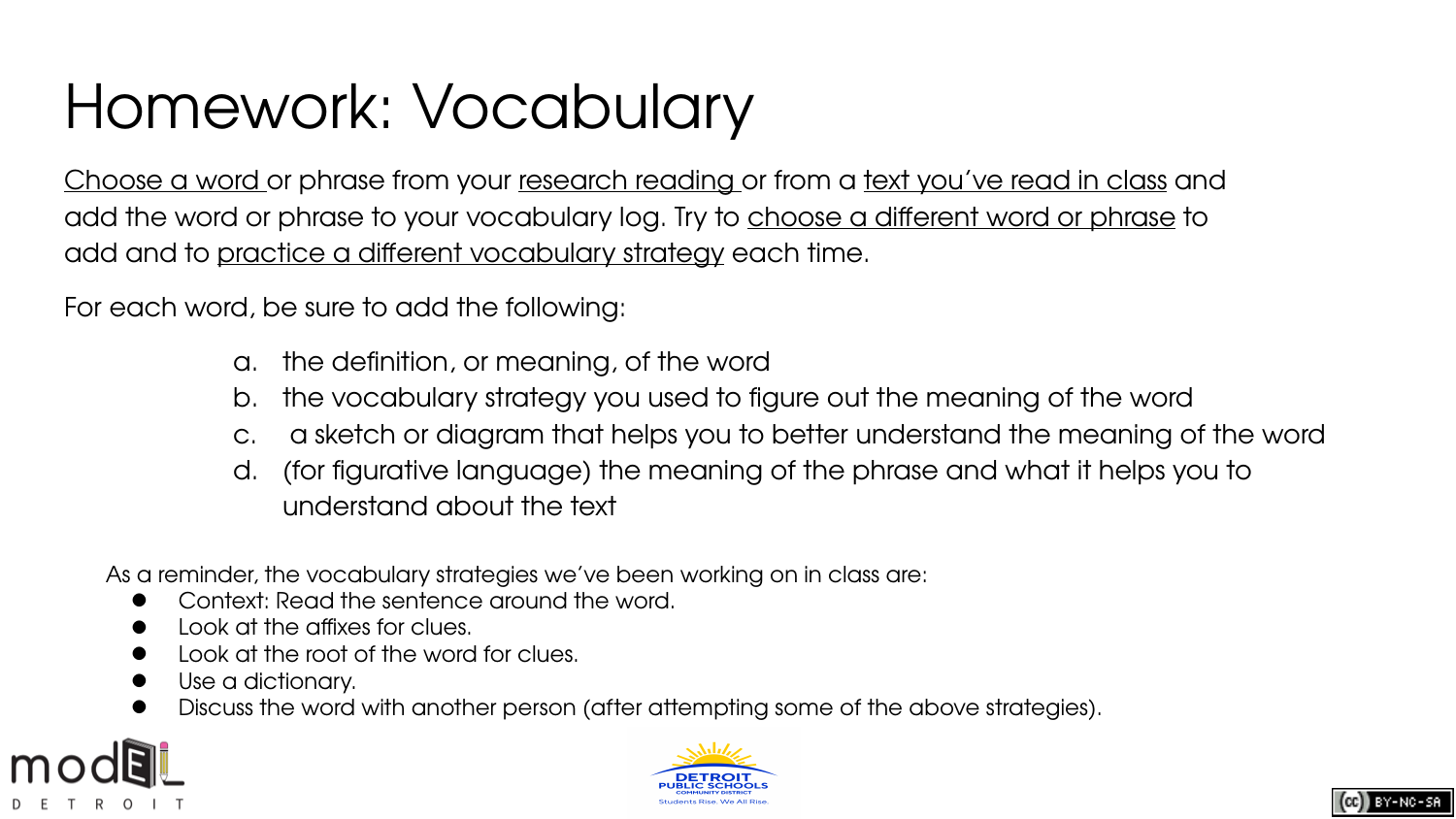

# Homework: Vocabulary
Choose a word or phrase from your research reading or from a text you’ve read in class and
add the word or phrase to your vocabulary log. Try to choose a different word or phrase to
add and to practice a different vocabulary strategy each time.
For each word, be sure to add the following:
the definition, or meaning, of the word
the vocabulary strategy you used to figure out the meaning of the word
 a sketch or diagram that helps you to better understand the meaning of the word
(for figurative language) the meaning of the phrase and what it helps you to understand about the text
As a reminder, the vocabulary strategies we’ve been working on in class are:
Context: Read the sentence around the word.
Look at the affixes for clues.
Look at the root of the word for clues.
Use a dictionary.
Discuss the word with another person (after attempting some of the above strategies).